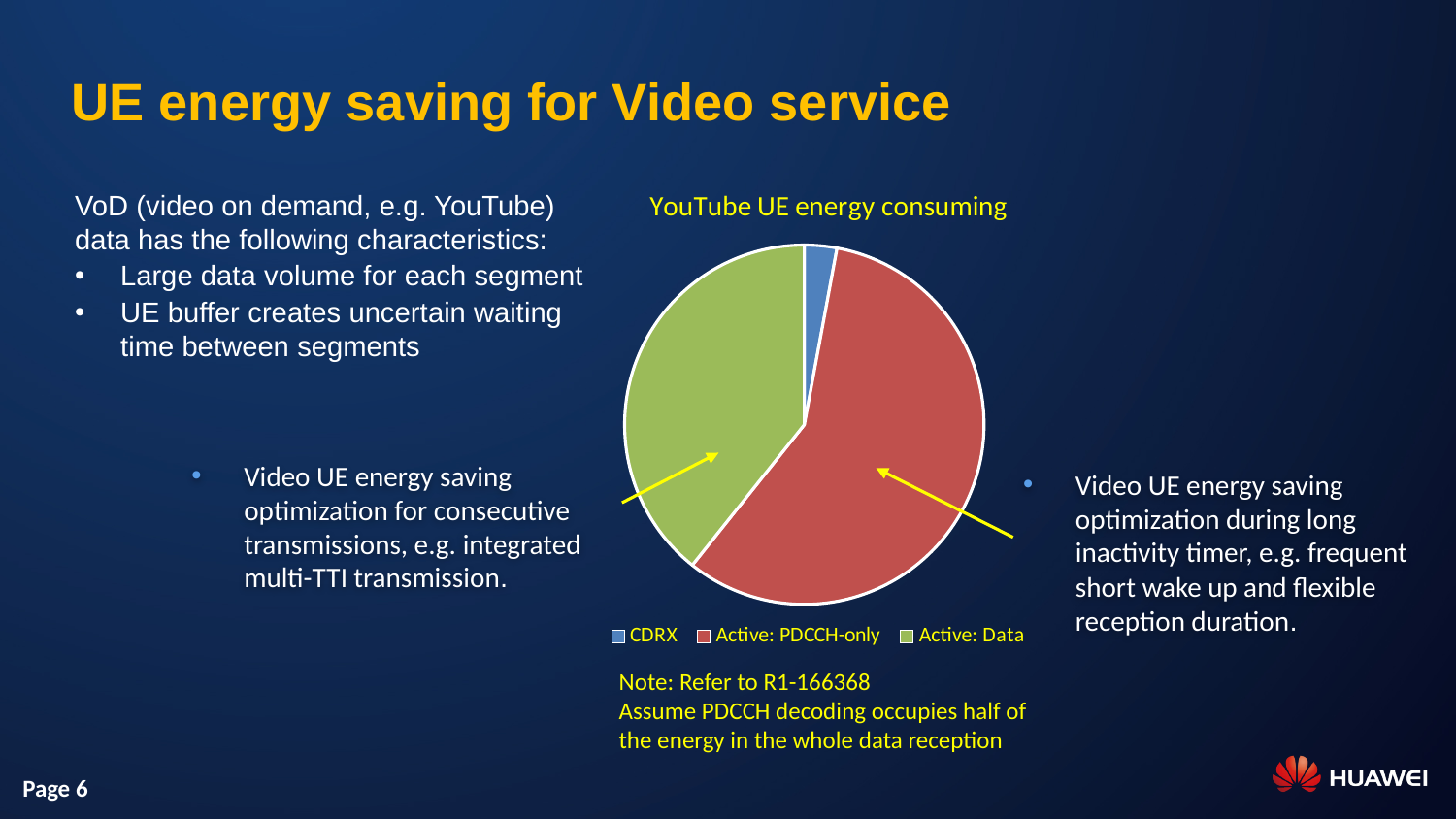

UE energy saving for Video service

### Chart: YouTube UE energy consuming

| Category |  |
|---|---|
| CDRX | 2.206256247067705 |
| Active: PDCCH-only | 43.69540827774718 |
| Active: Data | 29.70295575546173 |
VoD (video on demand, e.g. YouTube) data has the following characteristics:
Large data volume for each segment
UE buffer creates uncertain waiting time between segments
Video UE energy saving optimization for consecutive transmissions, e.g. integrated multi-TTI transmission.
Video UE energy saving optimization during long inactivity timer, e.g. frequent short wake up and flexible reception duration.
Note: Refer to R1-166368
Assume PDCCH decoding occupies half of the energy in the whole data reception